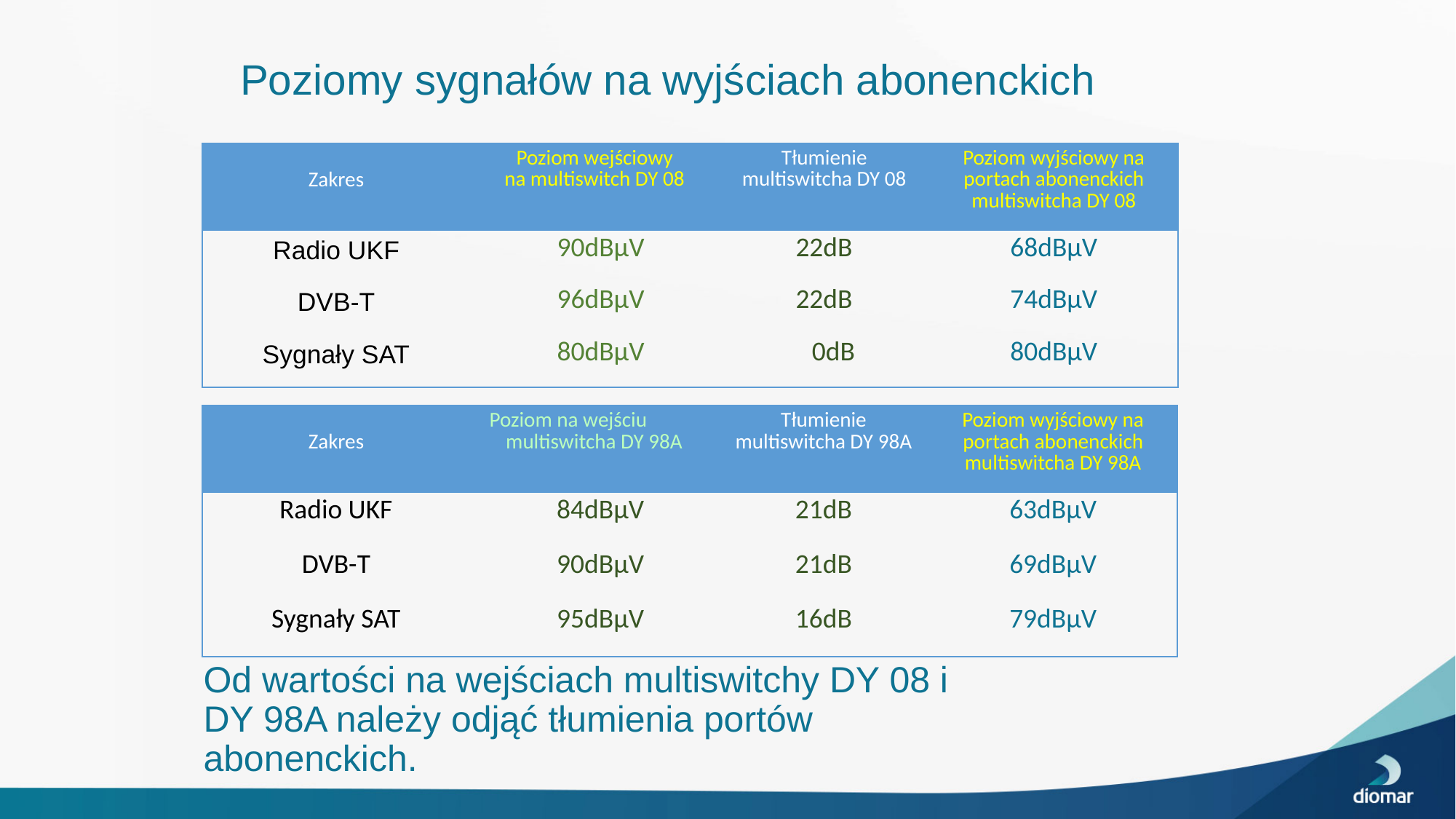

# Poziomy sygnałów na wyjściach abonenckich
| Zakres | Poziom wejściowy na multiswitch DY 08 | Tłumienie multiswitcha DY 08 | Poziom wyjściowy na portach abonenckich multiswitcha DY 08 |
| --- | --- | --- | --- |
| Radio UKF | 90dBµV | 22dB | 68dBµV |
| DVB-T | 96dBµV | 22dB | 74dBµV |
| Sygnały SAT | 80dBµV | 0dB | 80dBµV |
| Zakres | Poziom na wejściu multiswitcha DY 98A | Tłumienie multiswitcha DY 98A | Poziom wyjściowy na portach abonenckich multiswitcha DY 98A |
| --- | --- | --- | --- |
| Radio UKF | 84dBµV | 21dB | 63dBµV |
| DVB-T | 90dBµV | 21dB | 69dBµV |
| Sygnały SAT | 95dBµV | 16dB | 79dBµV |
Od wartości na wejściach multiswitchy DY 08 i DY 98A należy odjąć tłumienia portów abonenckich.